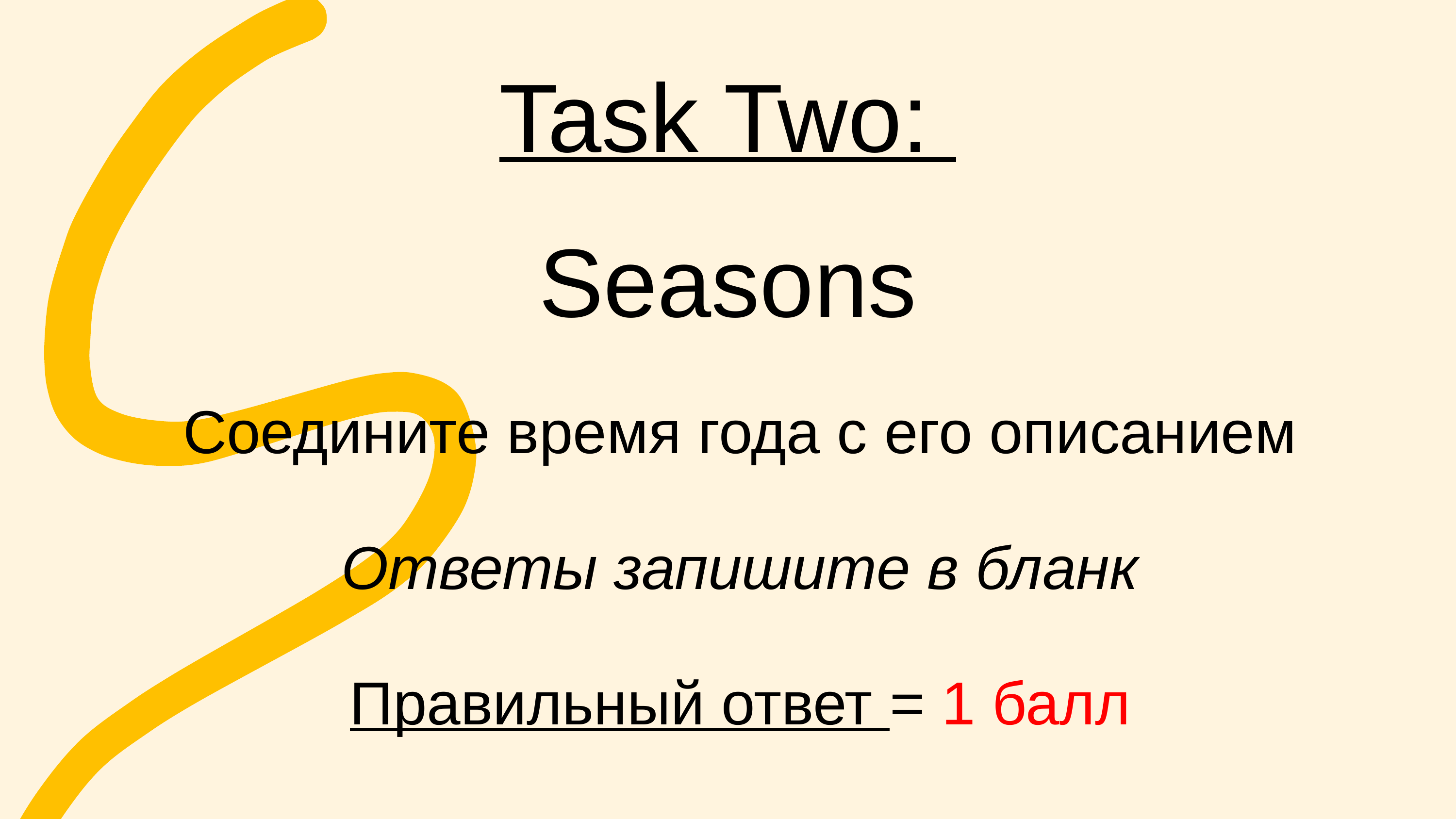

Task Two:

Seasons
|  |
| --- |
| Соедините время года с его описанием Ответы запишите в бланк Правильный ответ = 1 балл |
|  |
|  |